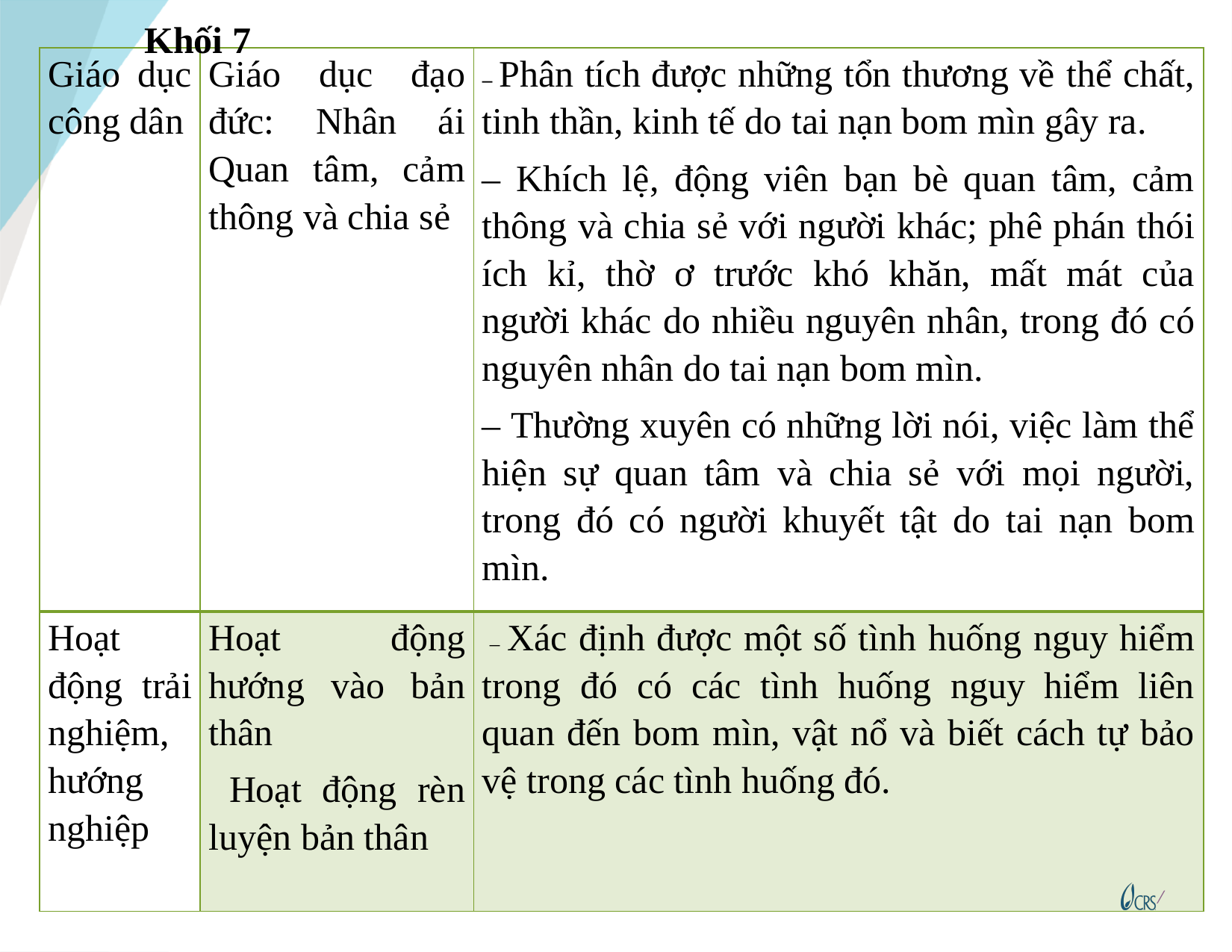

Khối 7
| Giáo dục công dân | Giáo dục đạo đức: Nhân ái Quan tâm, cảm thông và chia sẻ | – Phân tích được những tổn thương về thể chất, tinh thần, kinh tế do tai nạn bom mìn gây ra. – Khích lệ, động viên bạn bè quan tâm, cảm thông và chia sẻ với người khác; phê phán thói ích kỉ, thờ ơ trước khó khăn, mất mát của người khác do nhiều nguyên nhân, trong đó có nguyên nhân do tai nạn bom mìn. – Thường xuyên có những lời nói, việc làm thể hiện sự quan tâm và chia sẻ với mọi người, trong đó có người khuyết tật do tai nạn bom mìn. |
| --- | --- | --- |
| Hoạt động trải nghiệm, hướng nghiệp | Hoạt động hướng vào bản thân Hoạt động rèn luyện bản thân | – Xác định được một số tình huống nguy hiểm trong đó có các tình huống nguy hiểm liên quan đến bom mìn, vật nổ và biết cách tự bảo vệ trong các tình huống đó. |
21